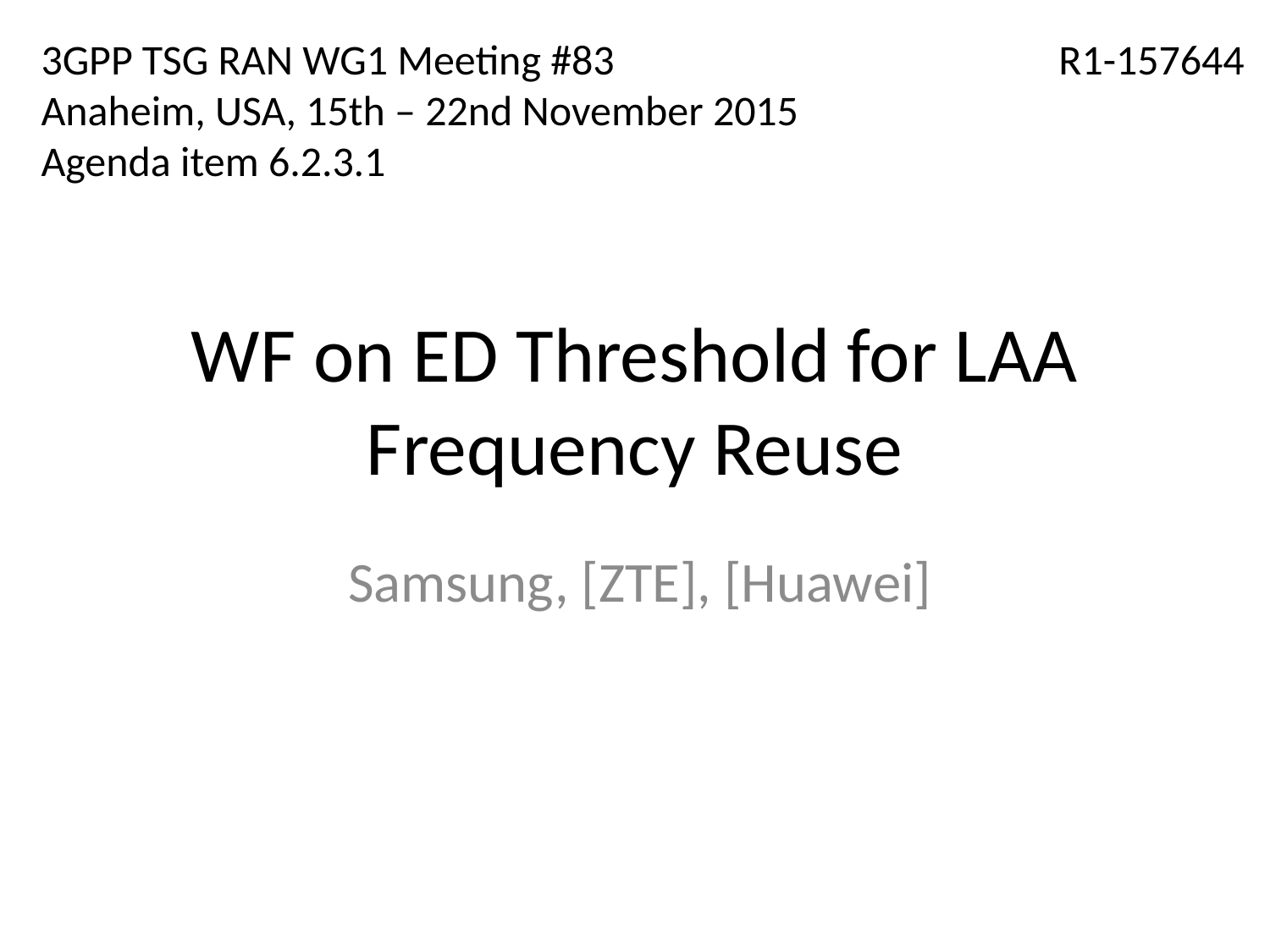

3GPP TSG RAN WG1 Meeting #83
Anaheim, USA, 15th – 22nd November 2015
Agenda item 6.2.3.1
R1-157644
# WF on ED Threshold for LAA Frequency Reuse
Samsung, [ZTE], [Huawei]